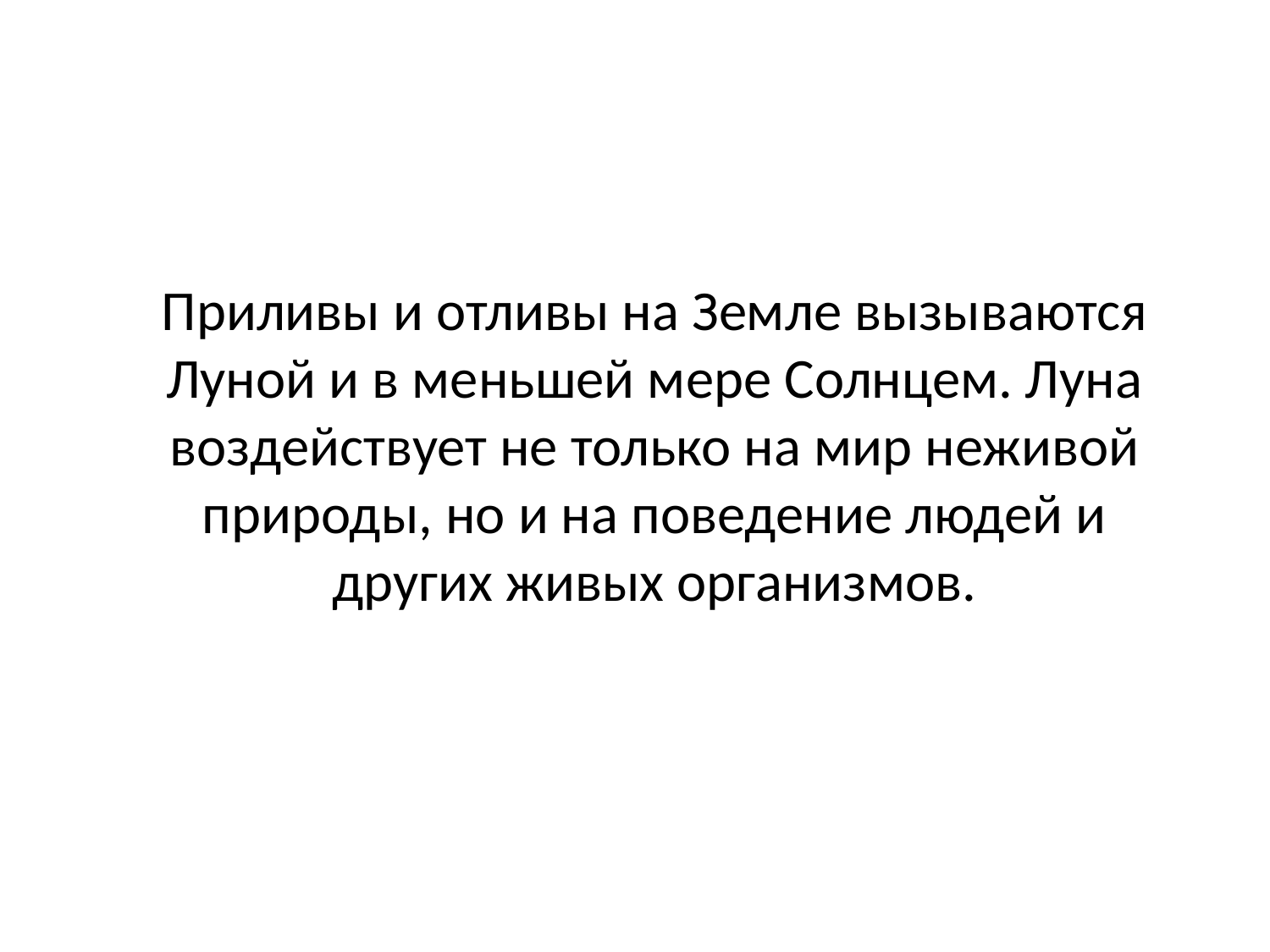

Приливы и отливы на Земле вызываются Луной и в меньшей мере Солнцем. Луна воздействует не только на мир неживой природы, но и на поведение людей и других живых организмов.